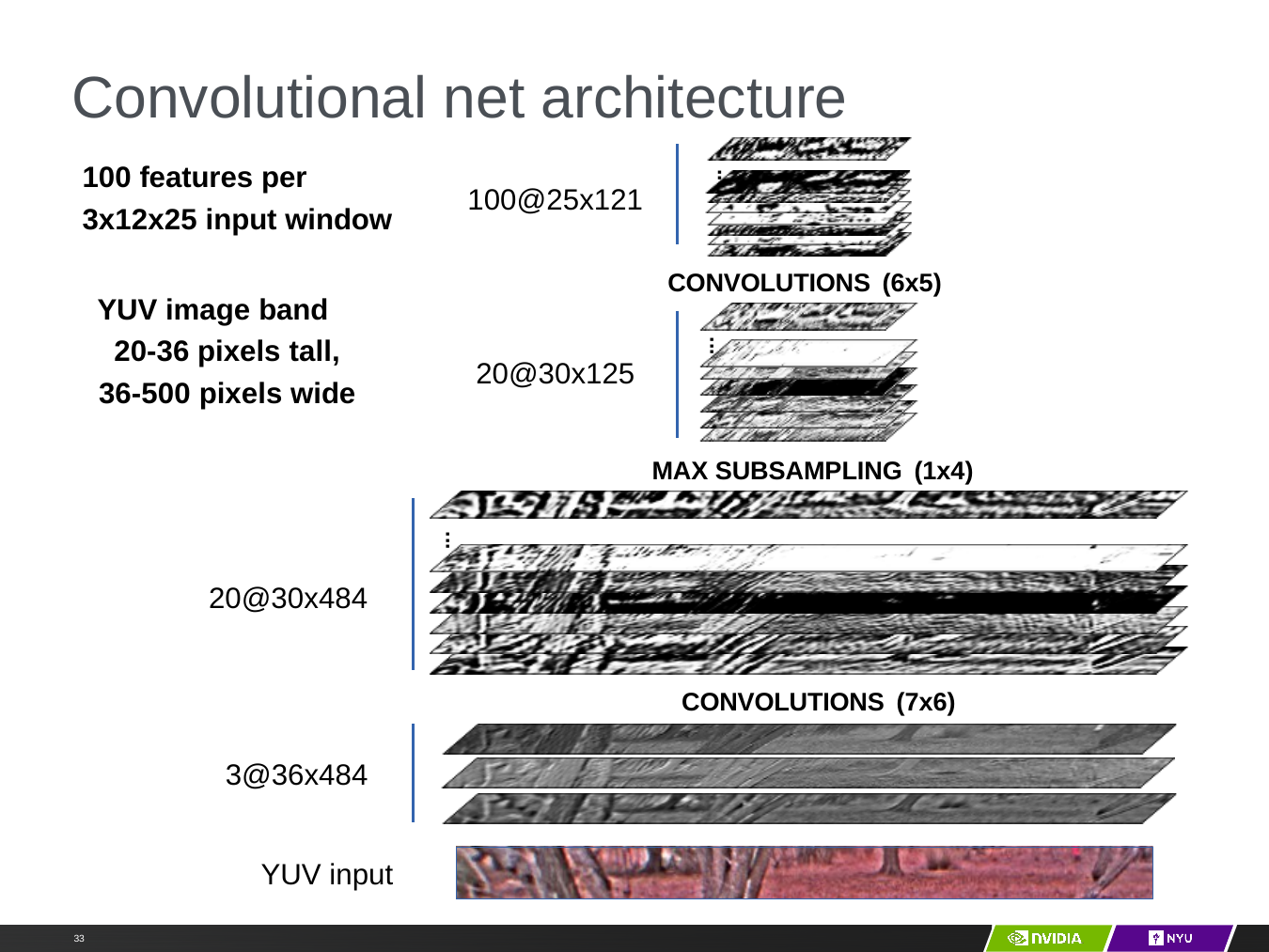

# Convolutional net architecture
Y LeCun

100 features per  3x12x25 input window
...

`

100@25x121

CONVOLUTIONS (6x5)
YUV image band

20-36 pixels tall,
36-500 pixels wide
...

20@30x125

MAX SUBSAMPLING (1x4)

...

20@30x484

CONVOLUTIONS (7x6)

3@36x484

YUV input